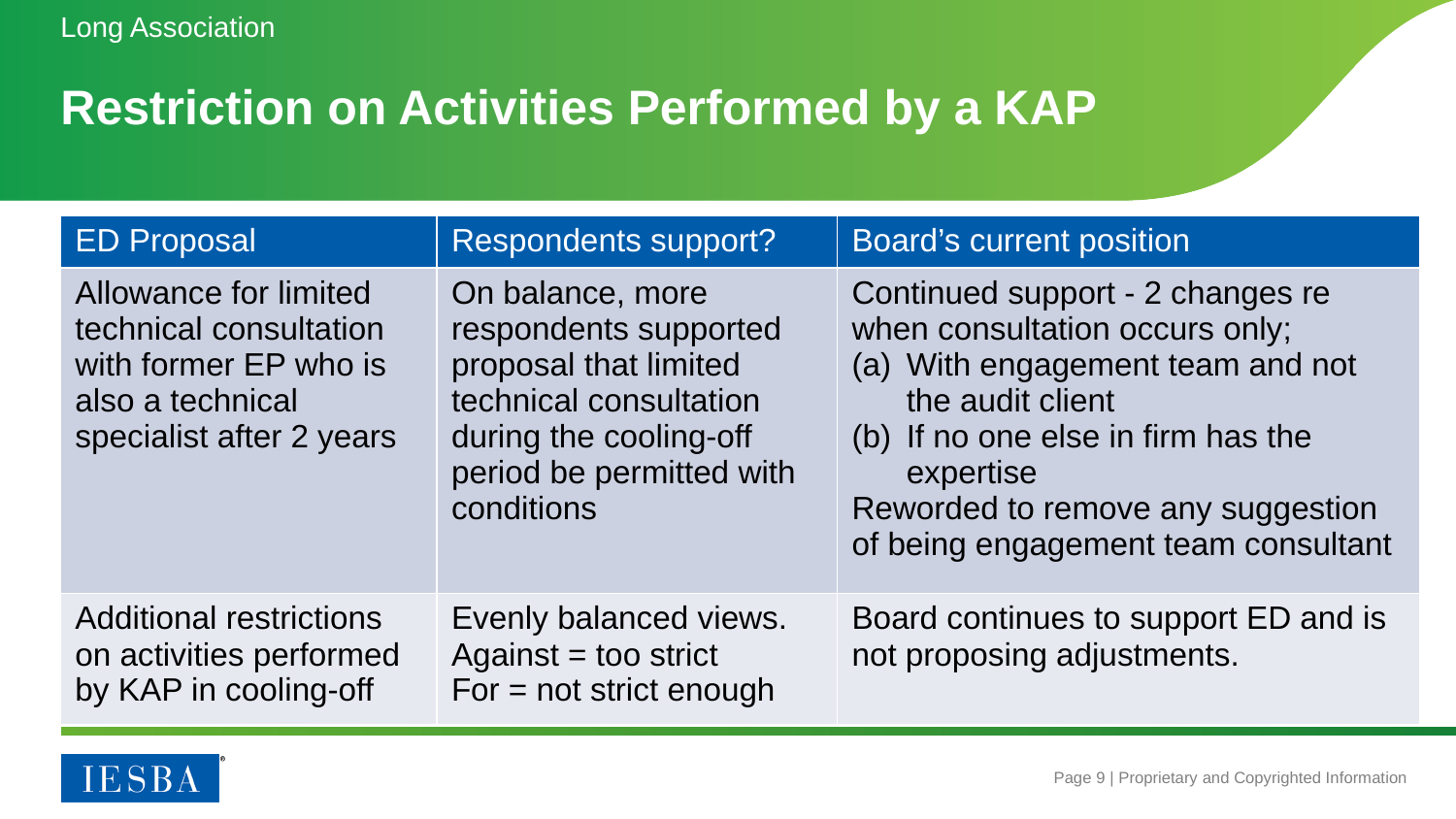

Long Association
# Restriction on Activities Performed by a KAP
| ED Proposal | Respondents support? | Board’s current position |
| --- | --- | --- |
| Allowance for limited technical consultation with former EP who is also a technical specialist after 2 years | On balance, more respondents supported proposal that limited technical consultation during the cooling-off period be permitted with conditions | Continued support - 2 changes re when consultation occurs only; With engagement team and not the audit client If no one else in firm has the expertise Reworded to remove any suggestion of being engagement team consultant |
| Additional restrictions on activities performed by KAP in cooling-off | Evenly balanced views. Against = too strict For = not strict enough | Board continues to support ED and is not proposing adjustments. |